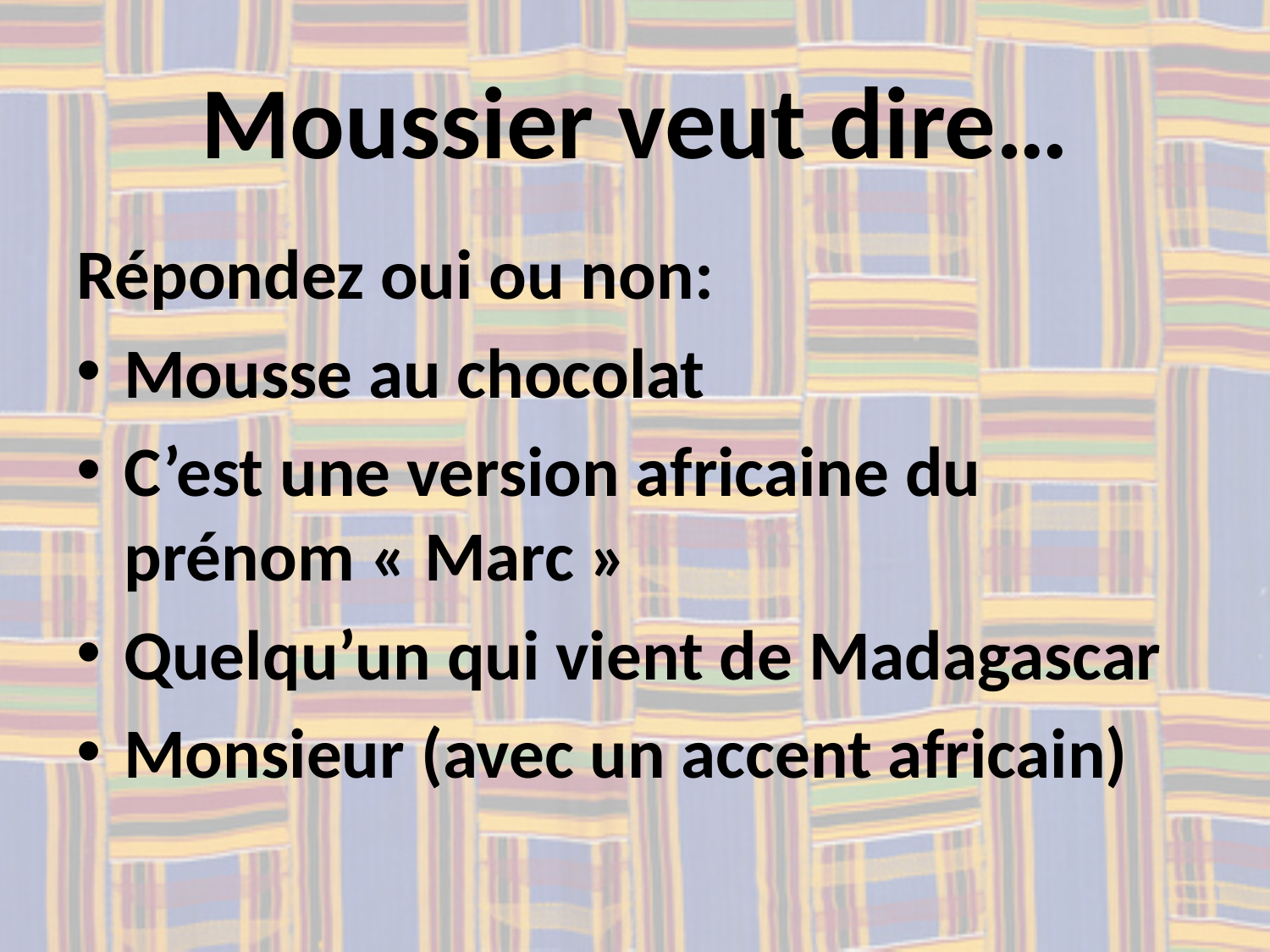

# Moussier veut dire…
Répondez oui ou non:
Mousse au chocolat
C’est une version africaine du prénom « Marc »
Quelqu’un qui vient de Madagascar
Monsieur (avec un accent africain)